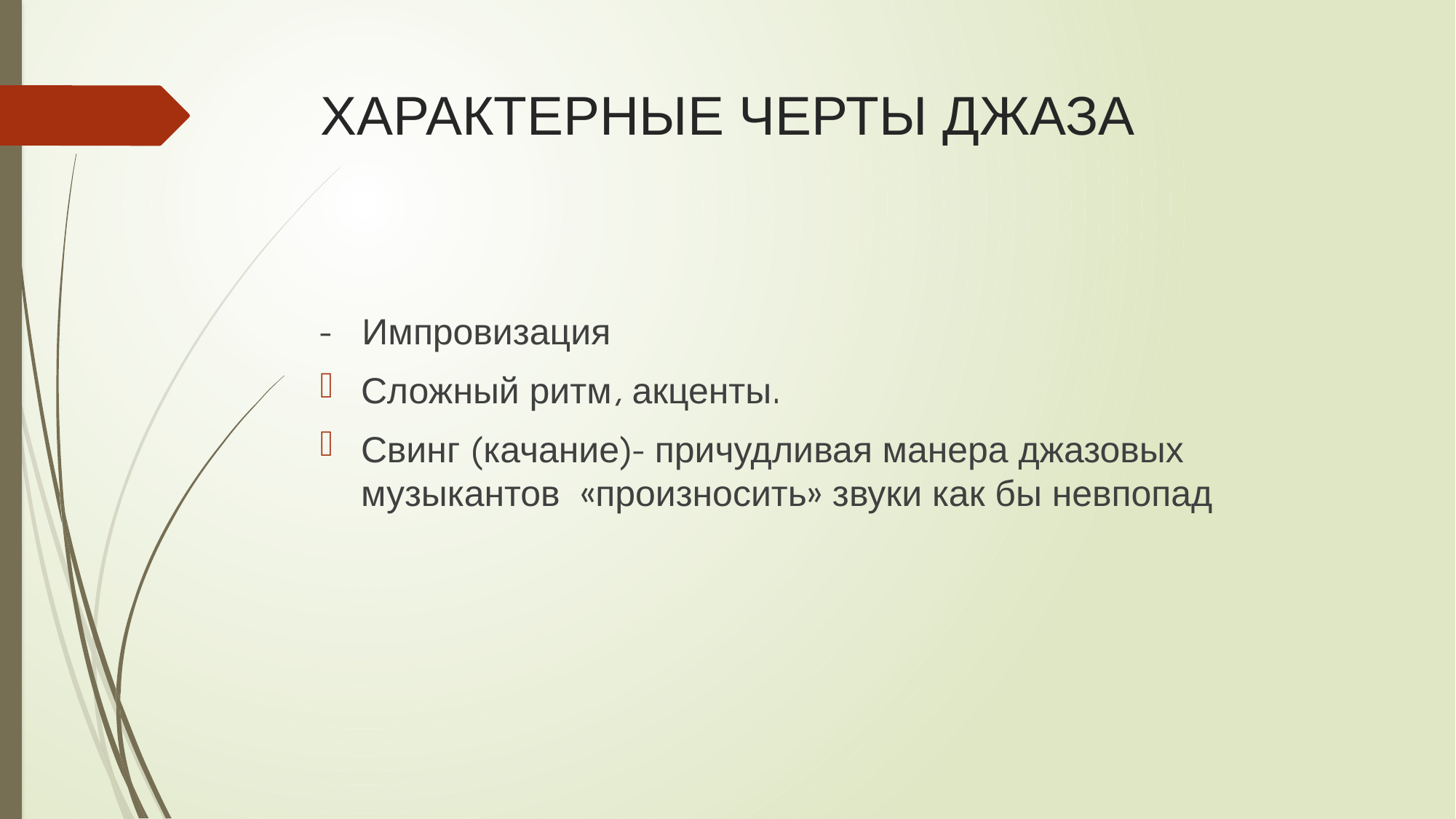

# ХАРАКТЕРНЫЕ ЧЕРТЫ ДЖАЗА

-   Импровизация
Сложный ритм, акценты.
Свинг (качание)- причудливая манера джазовых музыкантов  «произносить» звуки как бы невпопад